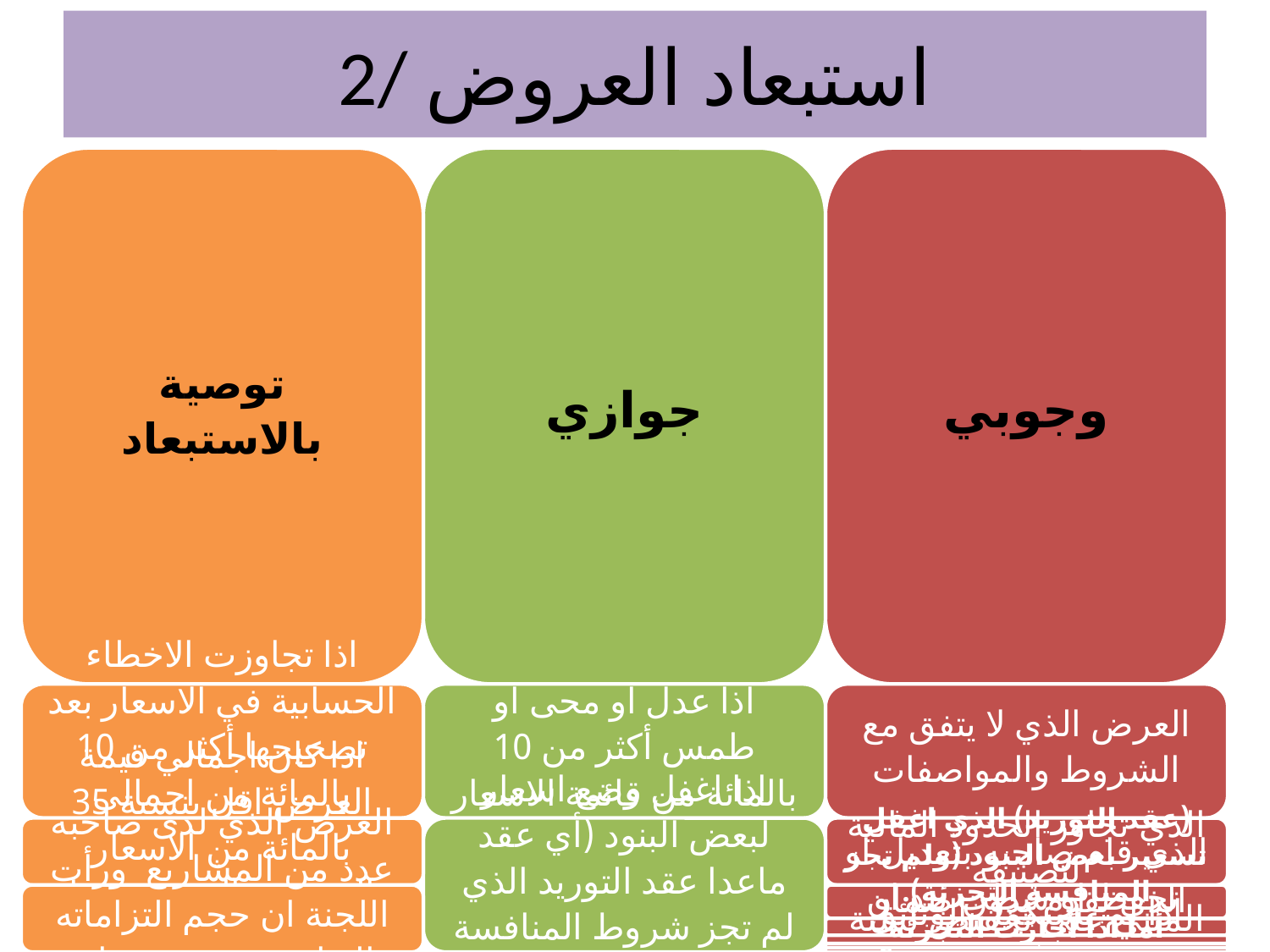

# 2/ استبعاد العروض
وجوبي
جوازي
28